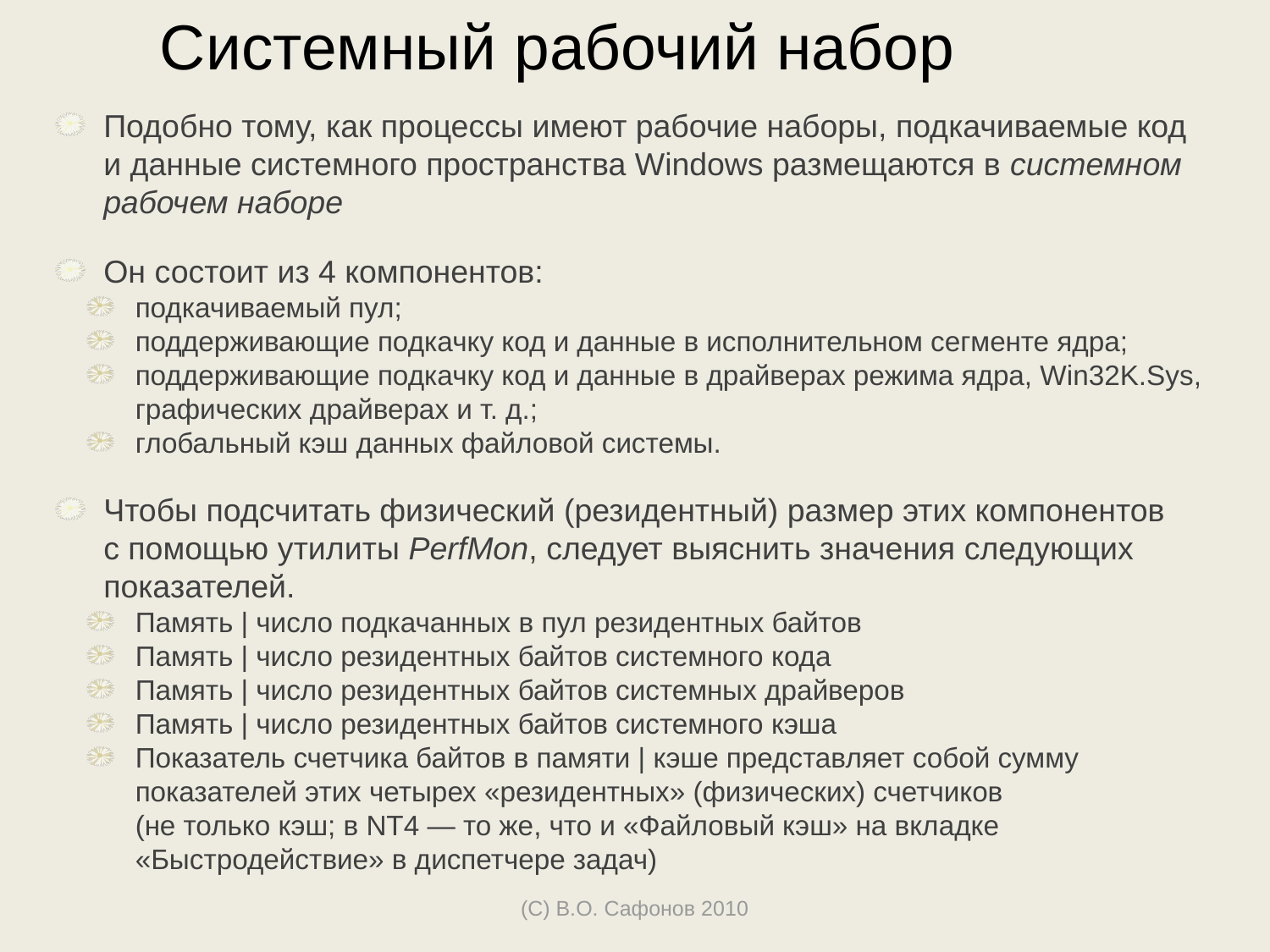

Системный рабочий набор
Подобно тому, как процессы имеют рабочие наборы, подкачиваемые код
и данные системного пространства Windows размещаются в системном рабочем наборе
Он состоит из 4 компонентов:
подкачиваемый пул;
поддерживающие подкачку код и данные в исполнительном сегменте ядра;
поддерживающие подкачку код и данные в драйверах режима ядра, Win32K.Sys, графических драйверах и т. д.;
глобальный кэш данных файловой системы.
Чтобы подсчитать физический (резидентный) размер этих компонентов
с помощью утилиты PerfMon, следует выяснить значения следующих показателей.
Память | число подкачанных в пул резидентных байтов
Память | число резидентных байтов системного кода
Память | число резидентных байтов системных драйверов
Память | число резидентных байтов системного кэша
Показатель счетчика байтов в памяти | кэше представляет собой сумму показателей этих четырех «резидентных» (физических) счетчиков
(не только кэш; в NT4 — то же, что и «Файловый кэш» на вкладке «Быстродействие» в диспетчере задач)
(С) В.О. Сафонов 2010